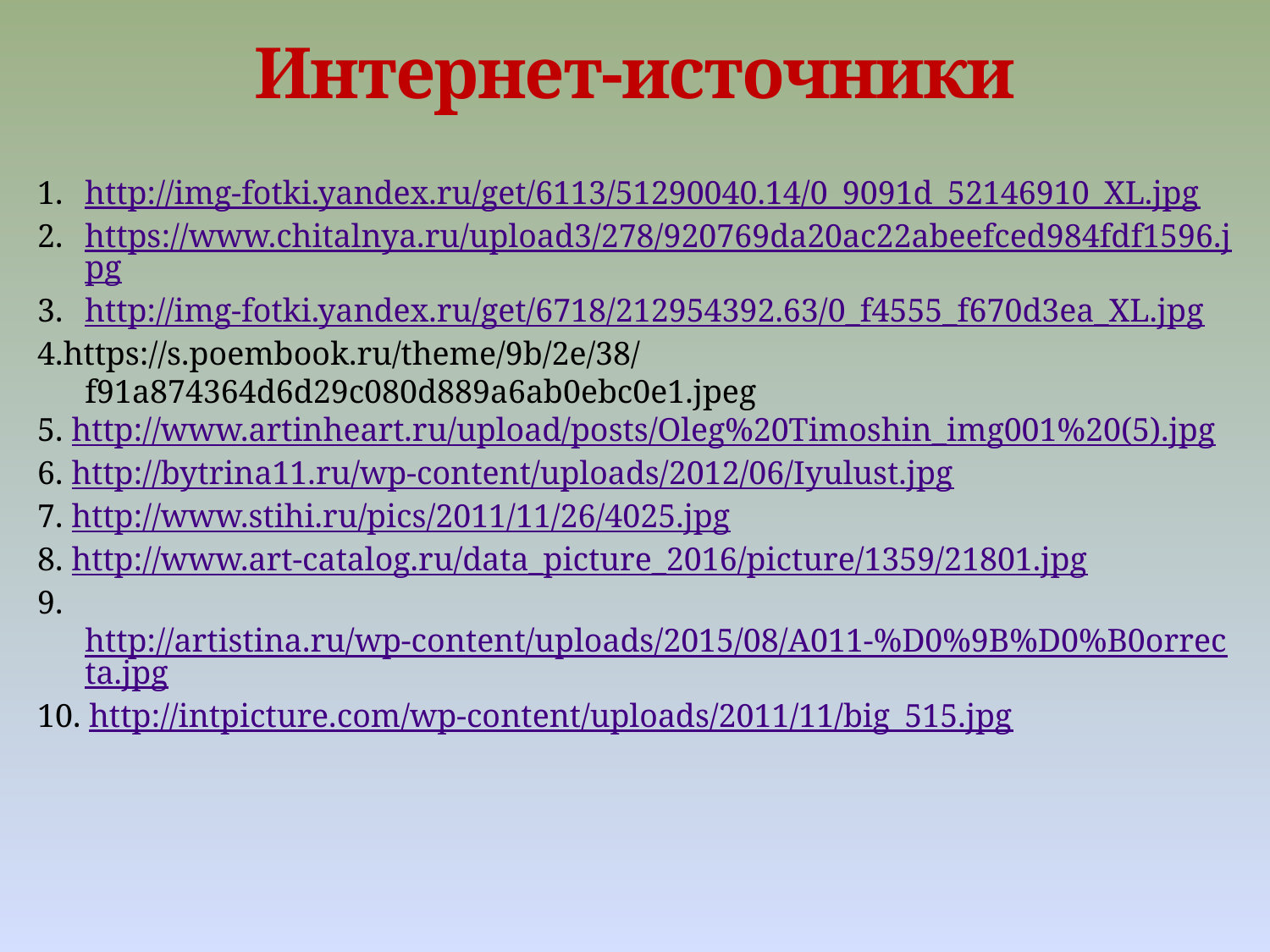

# Интернет-источники

http://img-fotki.yandex.ru/get/6113/51290040.14/0_9091d_52146910_XL.jpg
https://www.chitalnya.ru/upload3/278/920769da20ac22abeefced984fdf1596.jpg
http://img-fotki.yandex.ru/get/6718/212954392.63/0_f4555_f670d3ea_XL.jpg
4.https://s.poembook.ru/theme/9b/2e/38/f91a874364d6d29c080d889a6ab0ebc0e1.jpeg
5. http://www.artinheart.ru/upload/posts/Oleg%20Timoshin_img001%20(5).jpg
6. http://bytrina11.ru/wp-content/uploads/2012/06/Iyulust.jpg
7. http://www.stihi.ru/pics/2011/11/26/4025.jpg
8. http://www.art-catalog.ru/data_picture_2016/picture/1359/21801.jpg
9. http://artistina.ru/wp-content/uploads/2015/08/A011-%D0%9B%D0%B0orrecta.jpg
10. http://intpicture.com/wp-content/uploads/2011/11/big_515.jpg